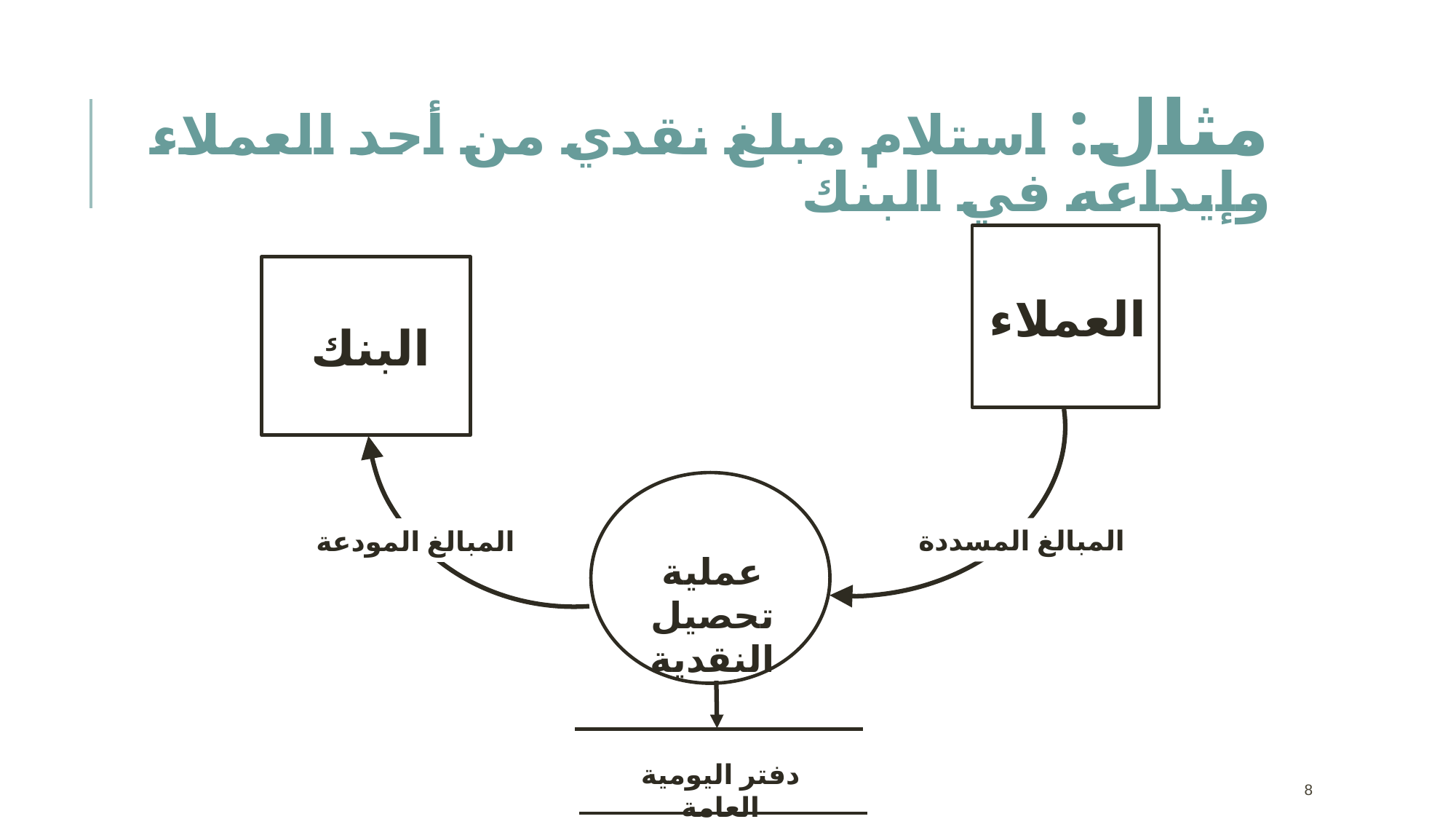

# مثال: استلام مبلغ نقدي من أحد العملاء وإيداعه في البنك

العملاء
البنك

المبالغ المسددة
المبالغ المودعة
عملية تحصيل النقدية
دفتر اليومية العامة
8